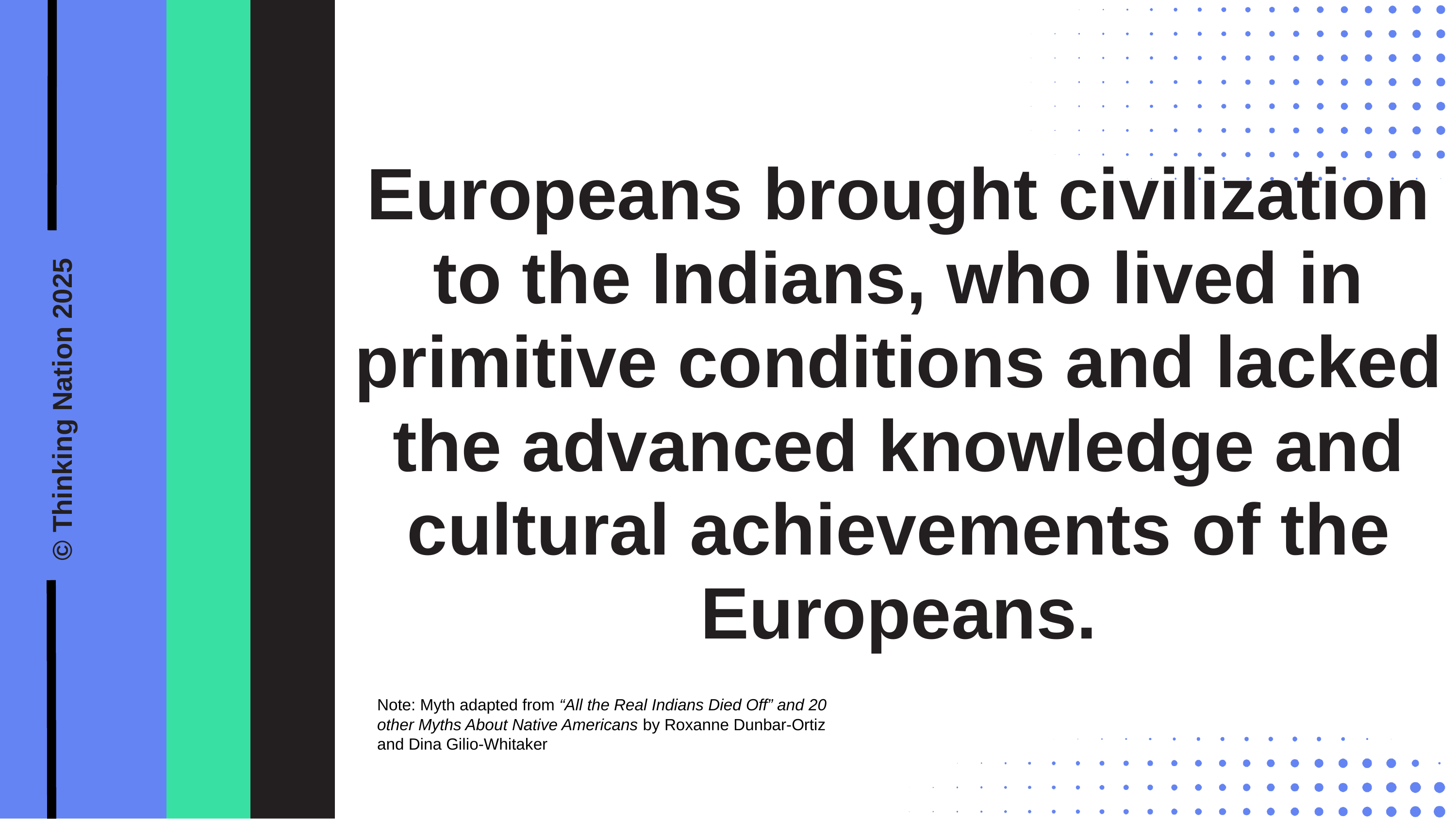

Europeans brought civilization to the Indians, who lived in primitive conditions and lacked the advanced knowledge and cultural achievements of the Europeans.
© Thinking Nation 2025
Note: Myth adapted from “All the Real Indians Died Off” and 20 other Myths About Native Americans by Roxanne Dunbar-Ortiz and Dina Gilio-Whitaker